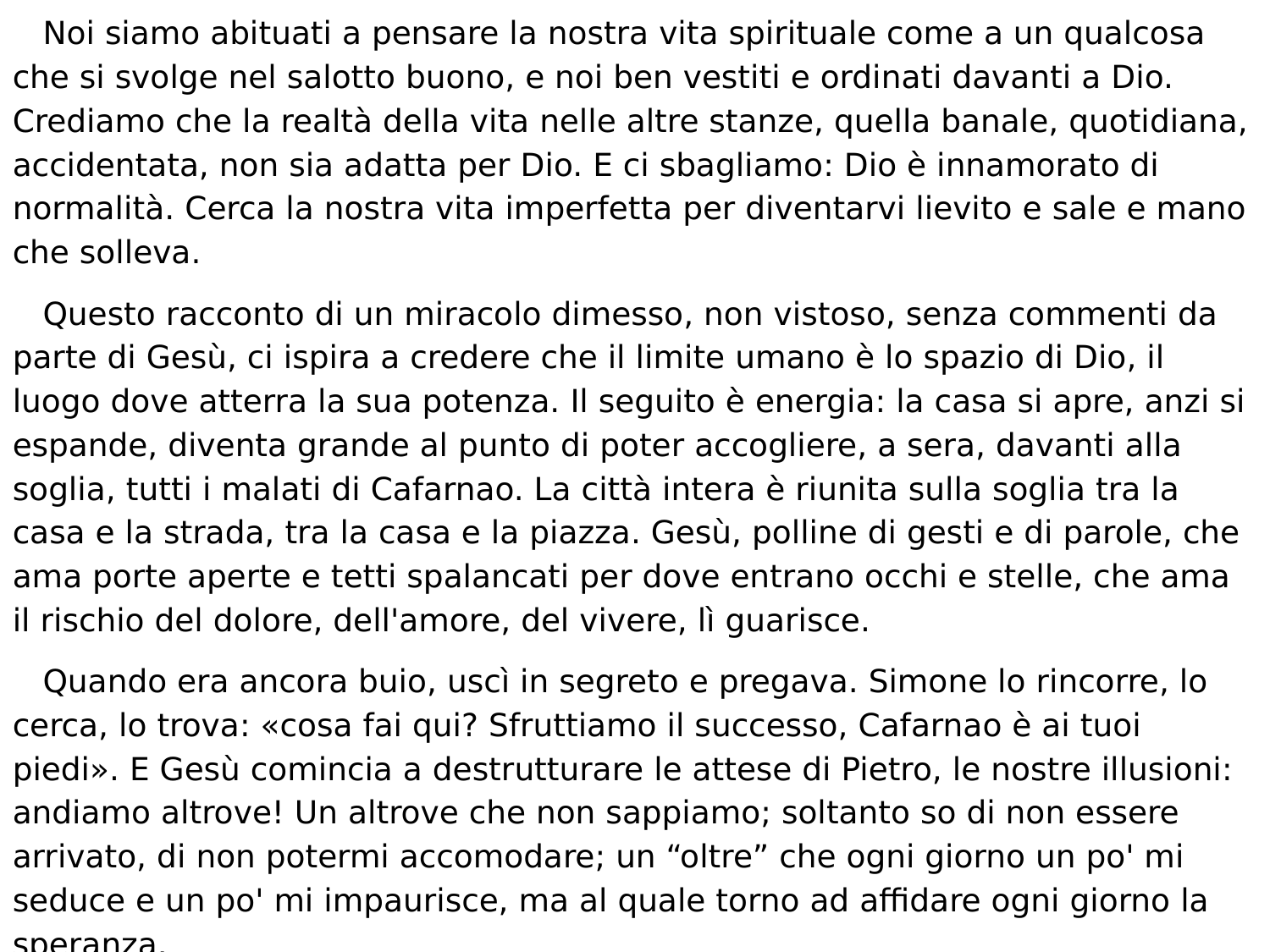

Noi siamo abituati a pensare la nostra vita spirituale come a un qualcosa che si svolge nel salotto buono, e noi ben vestiti e ordinati davanti a Dio. Crediamo che la realtà della vita nelle altre stanze, quella banale, quotidiana, accidentata, non sia adatta per Dio. E ci sbagliamo: Dio è innamorato di normalità. Cerca la nostra vita imperfetta per diventarvi lievito e sale e mano che solleva.
   Questo racconto di un miracolo dimesso, non vistoso, senza commenti da parte di Gesù, ci ispira a credere che il limite umano è lo spazio di Dio, il luogo dove atterra la sua potenza. Il seguito è energia: la casa si apre, anzi si espande, diventa grande al punto di poter accogliere, a sera, davanti alla soglia, tutti i malati di Cafarnao. La città intera è riunita sulla soglia tra la casa e la strada, tra la casa e la piazza. Gesù, polline di gesti e di parole, che ama porte aperte e tetti spalancati per dove entrano occhi e stelle, che ama il rischio del dolore, dell'amore, del vivere, lì guarisce.
   Quando era ancora buio, uscì in segreto e pregava. Simone lo rincorre, lo cerca, lo trova: «cosa fai qui? Sfruttiamo il successo, Cafarnao è ai tuoi piedi». E Gesù comincia a destrutturare le attese di Pietro, le nostre illusioni: andiamo altrove! Un altrove che non sappiamo; soltanto so di non essere arrivato, di non potermi accomodare; un “oltre” che ogni giorno un po' mi seduce e un po' mi impaurisce, ma al quale torno ad affidare ogni giorno la speranza.